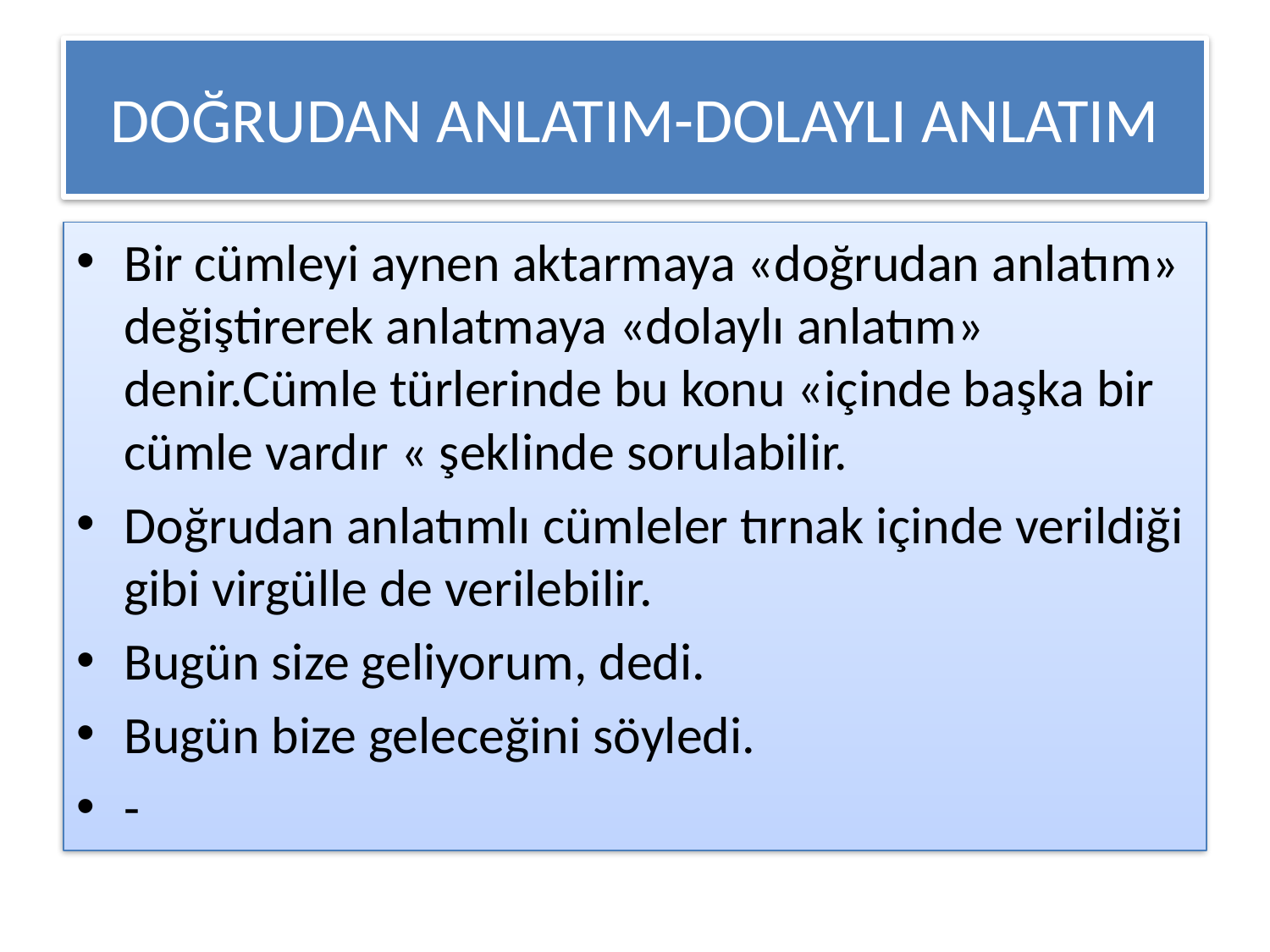

# DOĞRUDAN ANLATIM-DOLAYLI ANLATIM
Bir cümleyi aynen aktarmaya «doğrudan anlatım» değiştirerek anlatmaya «dolaylı anlatım» denir.Cümle türlerinde bu konu «içinde başka bir cümle vardır « şeklinde sorulabilir.
Doğrudan anlatımlı cümleler tırnak içinde verildiği gibi virgülle de verilebilir.
Bugün size geliyorum, dedi.
Bugün bize geleceğini söyledi.
-